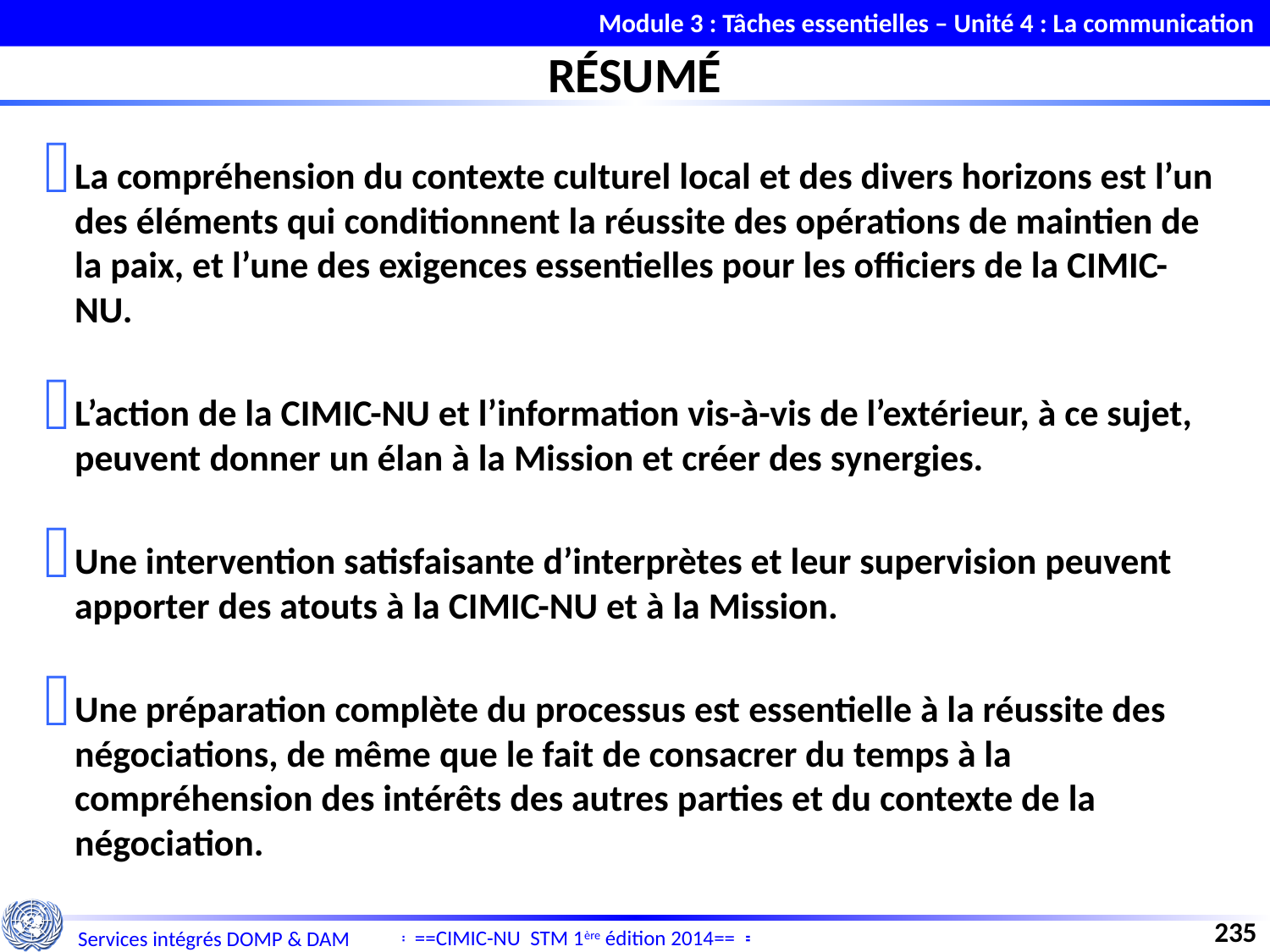

Module 3 : Tâches essentielles – Unité 4 : La communication
RÉSUMÉ
La compréhension du contexte culturel local et des divers horizons est l’un des éléments qui conditionnent la réussite des opérations de maintien de la paix, et l’une des exigences essentielles pour les officiers de la CIMIC-NU.

L’action de la CIMIC-NU et l’information vis-à-vis de l’extérieur, à ce sujet, peuvent donner un élan à la Mission et créer des synergies.

Une intervention satisfaisante d’interprètes et leur supervision peuvent apporter des atouts à la CIMIC-NU et à la Mission.

Une préparation complète du processus est essentielle à la réussite des négociations, de même que le fait de consacrer du temps à la compréhension des intérêts des autres parties et du contexte de la négociation.
235
==CIMIC-NU  STM 1ère édition 2014==
Services intégrés DOMP & DAM